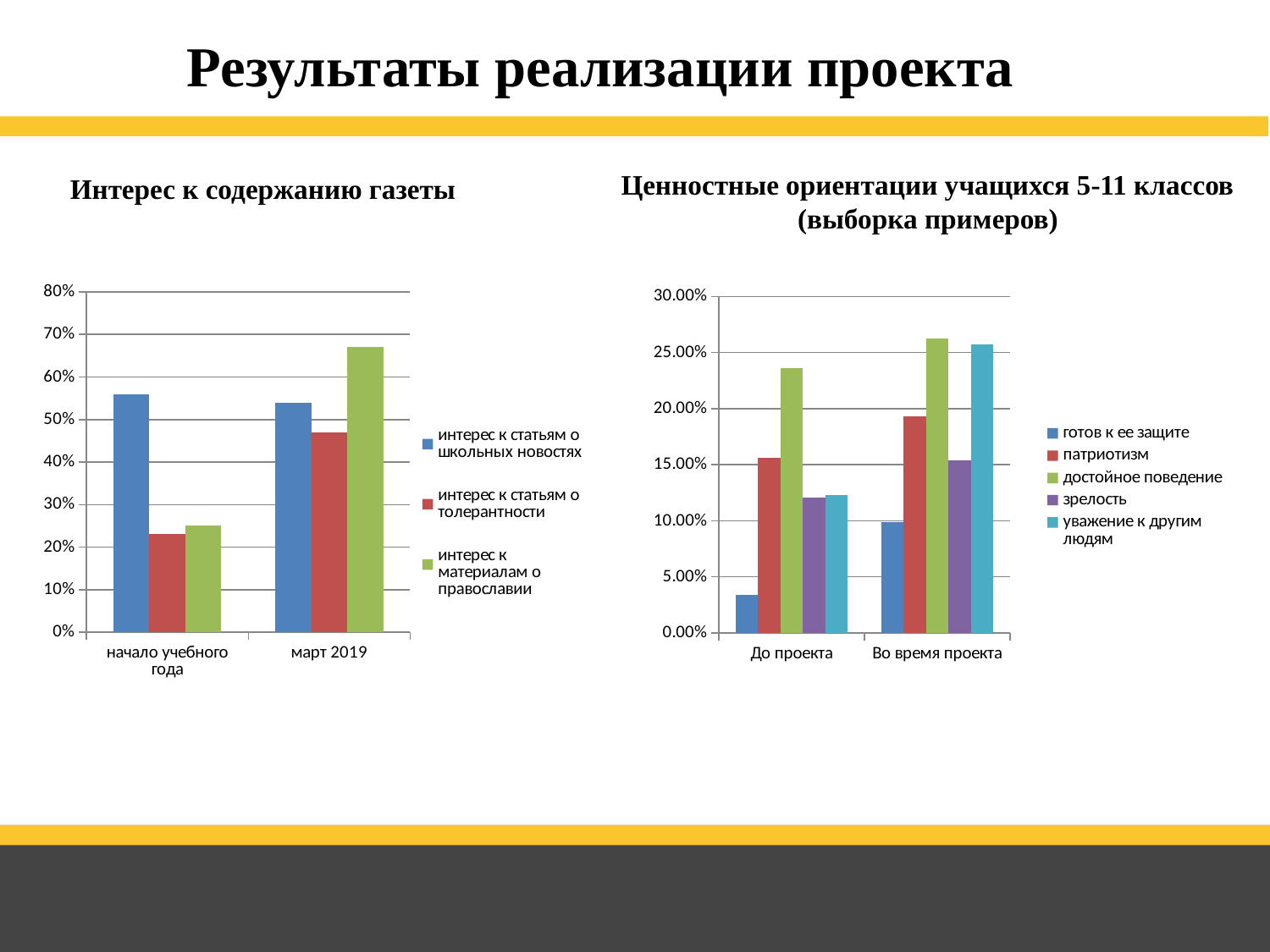

# Результаты реализации проекта

Ценностные ориентации учащихся 5-11 классов (выборка примеров)
    Интерес к содержанию газеты

### Chart

| Category | интерес к статьям о школьных новостях | интерес к статьям о толерантности | интерес к материалам о православии |
|---|---|---|---|
| начало учебного года | 0.56 | 0.23 | 0.25 |
| март 2019 | 0.54 | 0.47 | 0.67 |

### Chart

| Category | готов к ее защите | патриотизм | достойное поведение | зрелость | уважение к другим людям |
|---|---|---|---|---|---|
| До проекта | 0.034 | 0.156 | 0.236 | 0.121 | 0.123 |
| Во время проекта | 0.099 | 0.1931 | 0.2624 | 0.154 | 0.2574 |